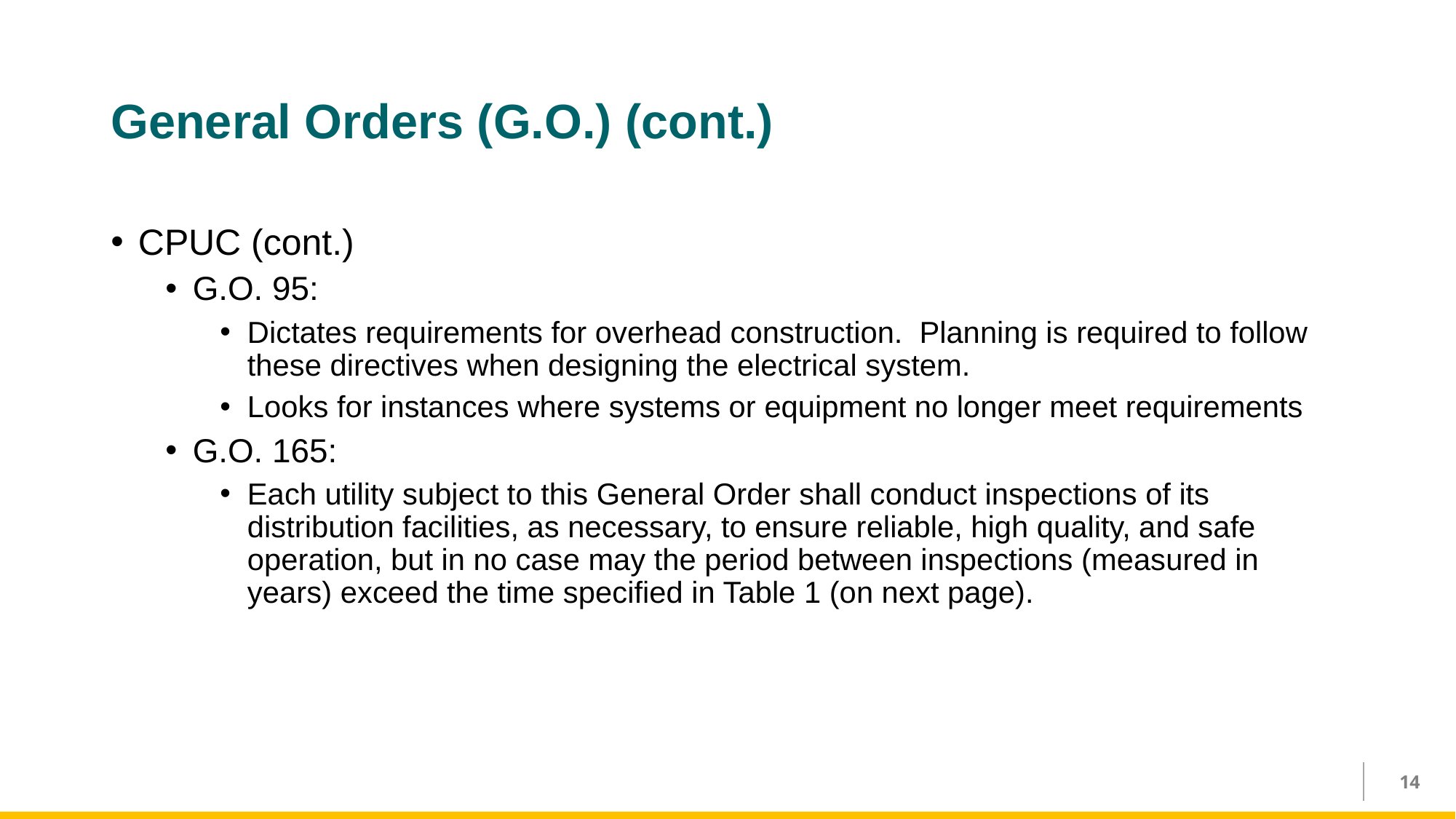

# General Orders (G.O.) (cont.)
CPUC (cont.)
G.O. 95:
Dictates requirements for overhead construction.  Planning is required to follow these directives when designing the electrical system.
Looks for instances where systems or equipment no longer meet requirements
G.O. 165:
Each utility subject to this General Order shall conduct inspections of its distribution facilities, as necessary, to ensure reliable, high quality, and safe operation, but in no case may the period between inspections (measured in years) exceed the time specified in Table 1 (on next page).